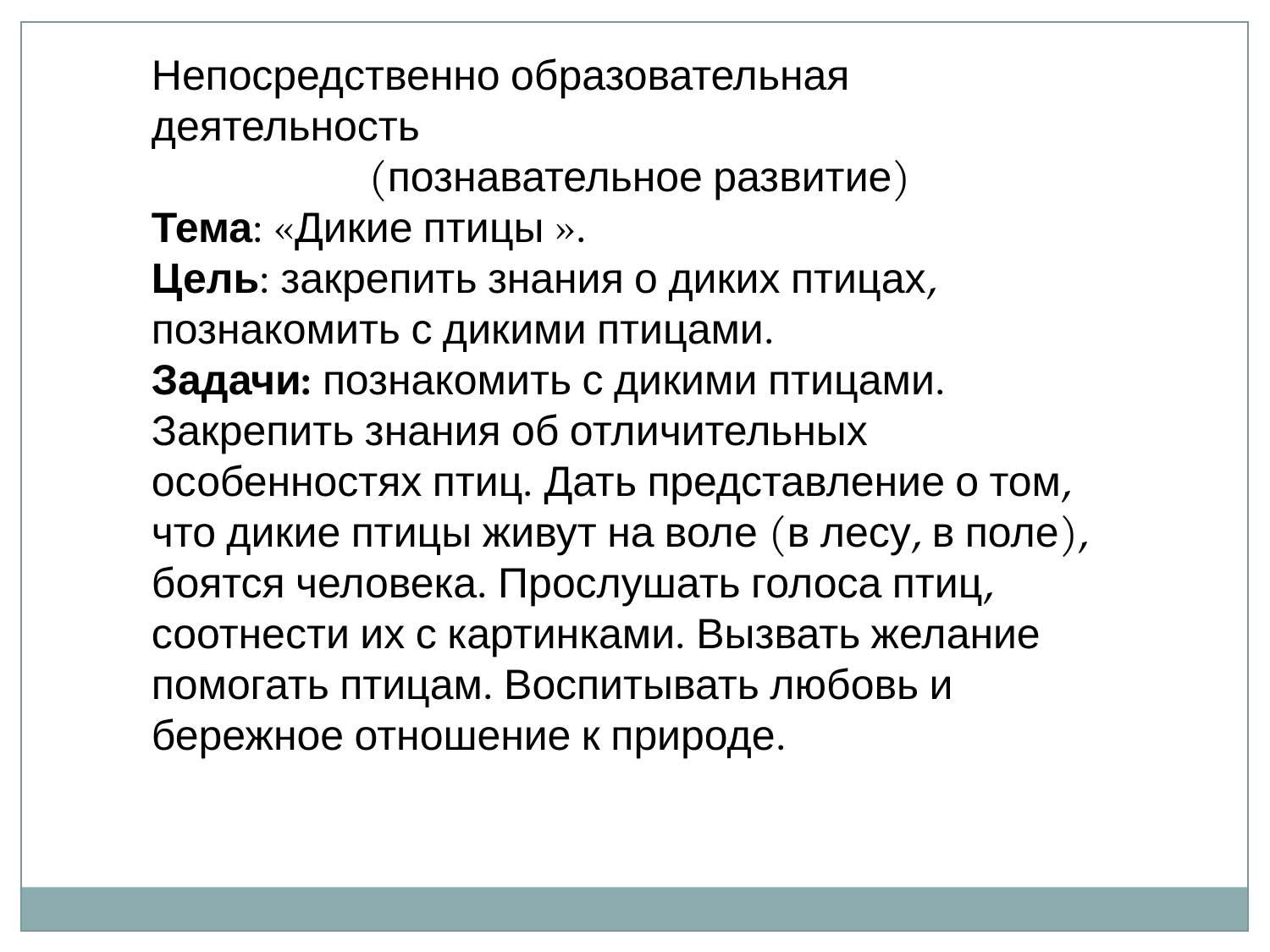

Непосредственно образовательная  деятельность
(познавательное развитие)
Тема: «Дикие птицы ».
Цель: закрепить знания о диких птицах, познакомить с дикими птицами.
Задачи: познакомить с дикими птицами. Закрепить знания об отличительных особенностях птиц. Дать представление о том, что дикие птицы живут на воле (в лесу, в поле), боятся человека. Прослушать голоса птиц, соотнести их с картинками. Вызвать желание помогать птицам. Воспитывать любовь и бережное отношение к природе.